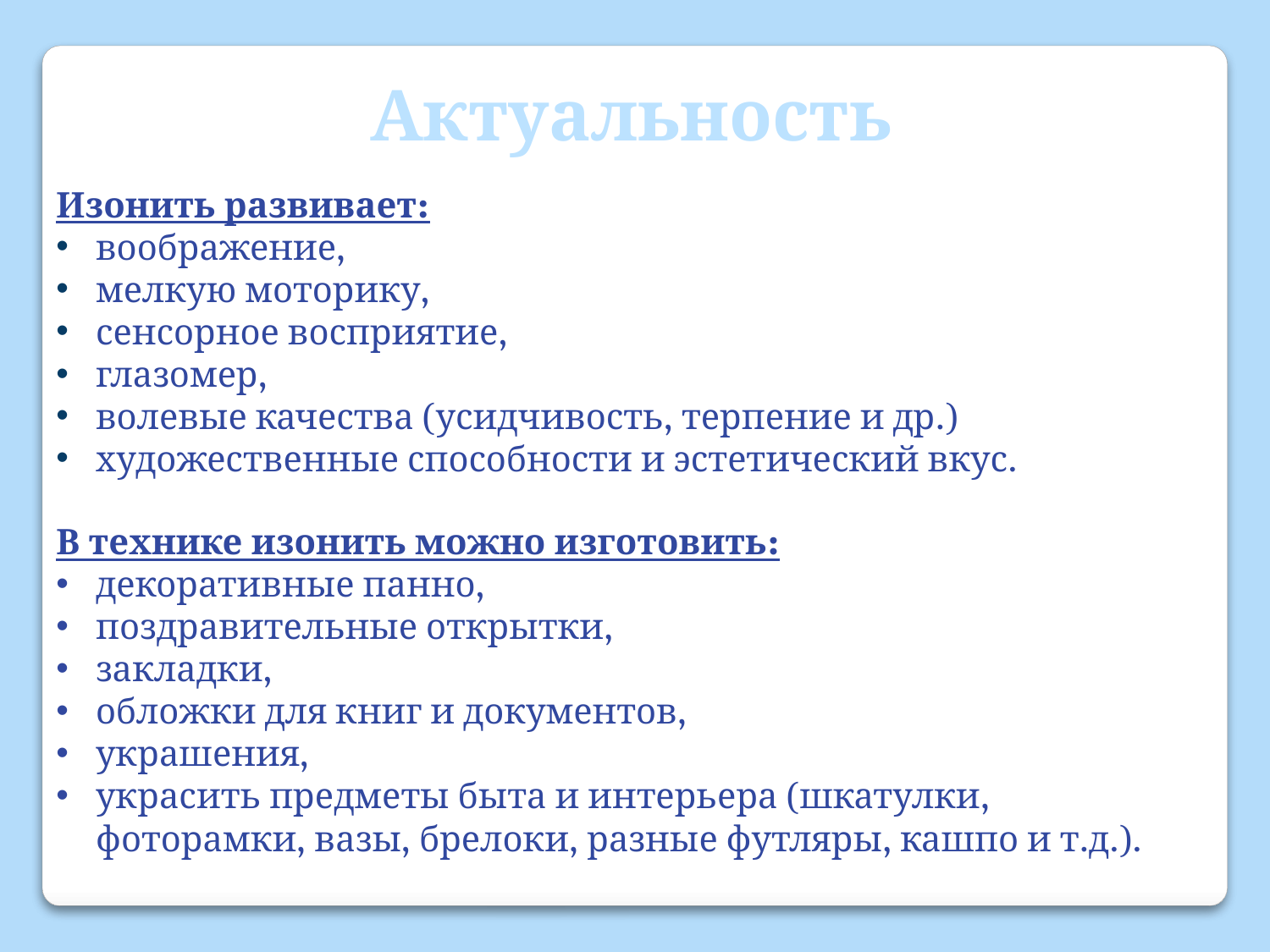

Актуальность
Изонить развивает:
воображение,
мелкую моторику,
сенсорное восприятие,
глазомер,
волевые качества (усидчивость, терпение и др.)
художественные способности и эстетический вкус.
В технике изонить можно изготовить:
декоративные панно,
поздравительные открытки,
закладки,
обложки для книг и документов,
украшения,
украсить предметы быта и интерьера (шкатулки, фоторамки, вазы, брелоки, разные футляры, кашпо и т.д.).